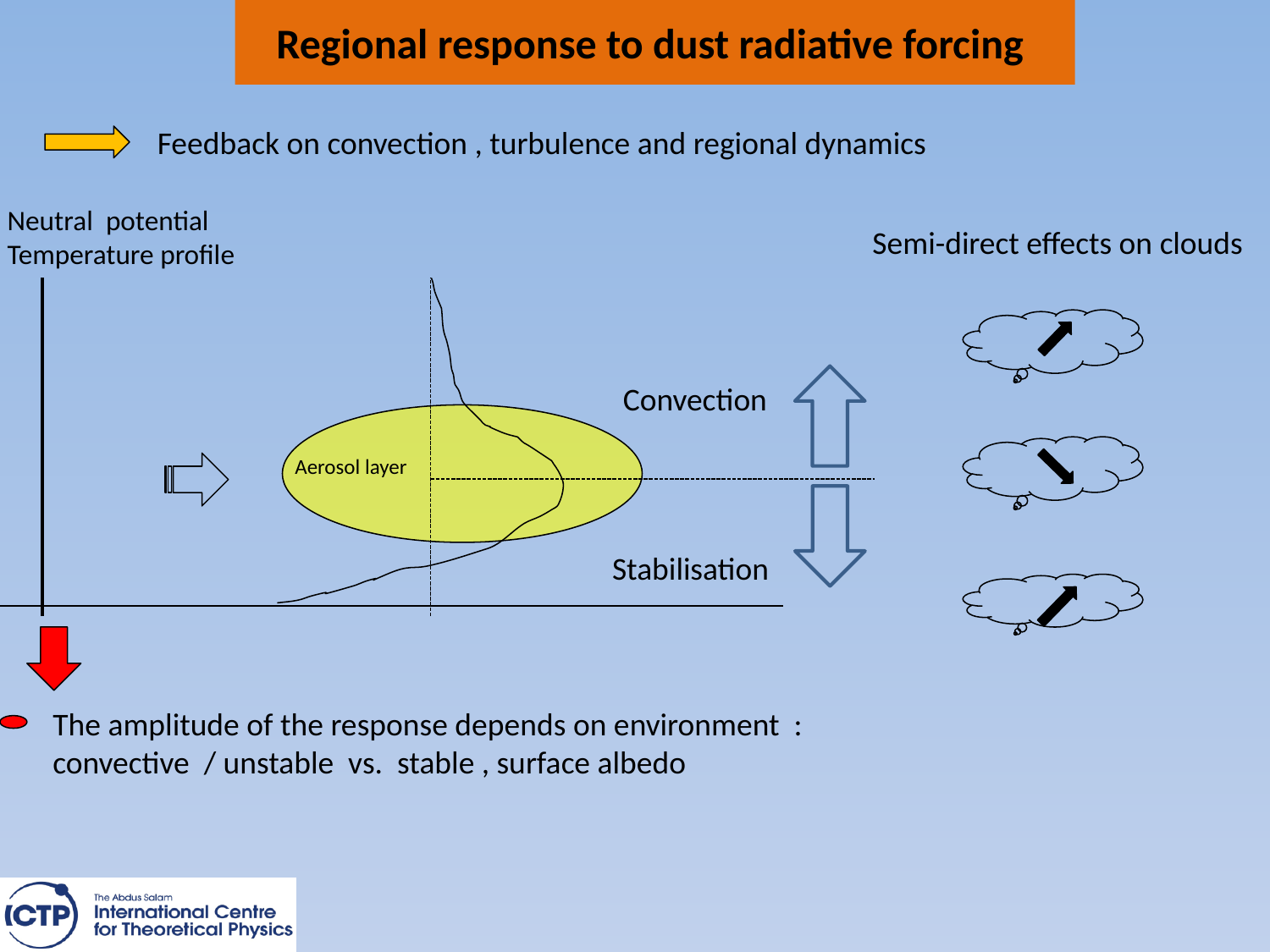

# Regional response to dust radiative forcing
Feedback on convection , turbulence and regional dynamics

Neutral  potential Temperature profile
Semi-direct effects on clouds

Convection

Aerosol layer

Stabilisation

The amplitude of the response depends on environment  :
convective  / unstable  vs.  stable , surface albedo